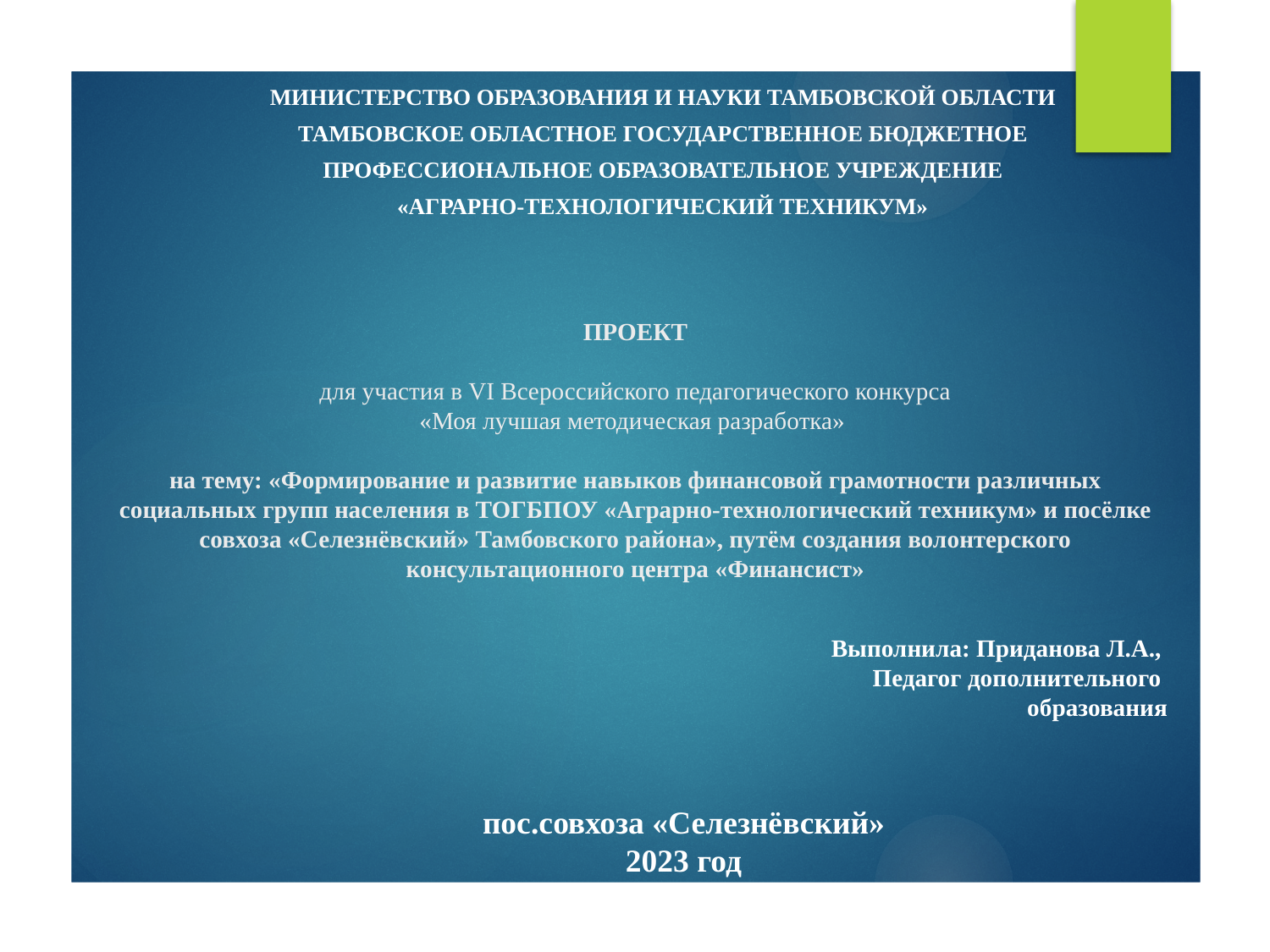

Министерство образования и науки Тамбовской области
Тамбовское областное государственное бюджетное
профессиональное образовательное учреждение
«Аграрно-технологический техникум»
# ПРОЕКТ для участия в VI Всероссийского педагогического конкурса «Моя лучшая методическая разработка» на тему: «Формирование и развитие навыков финансовой грамотности различных социальных групп населения в ТОГБПОУ «Аграрно-технологический техникум» и посёлке совхоза «Селезнёвский» Тамбовского района», путём создания волонтерского консультационного центра «Финансист»
Выполнила: Приданова Л.А.,
Педагог дополнительного
образования
пос.совхоза «Селезнёвский»
2023 год